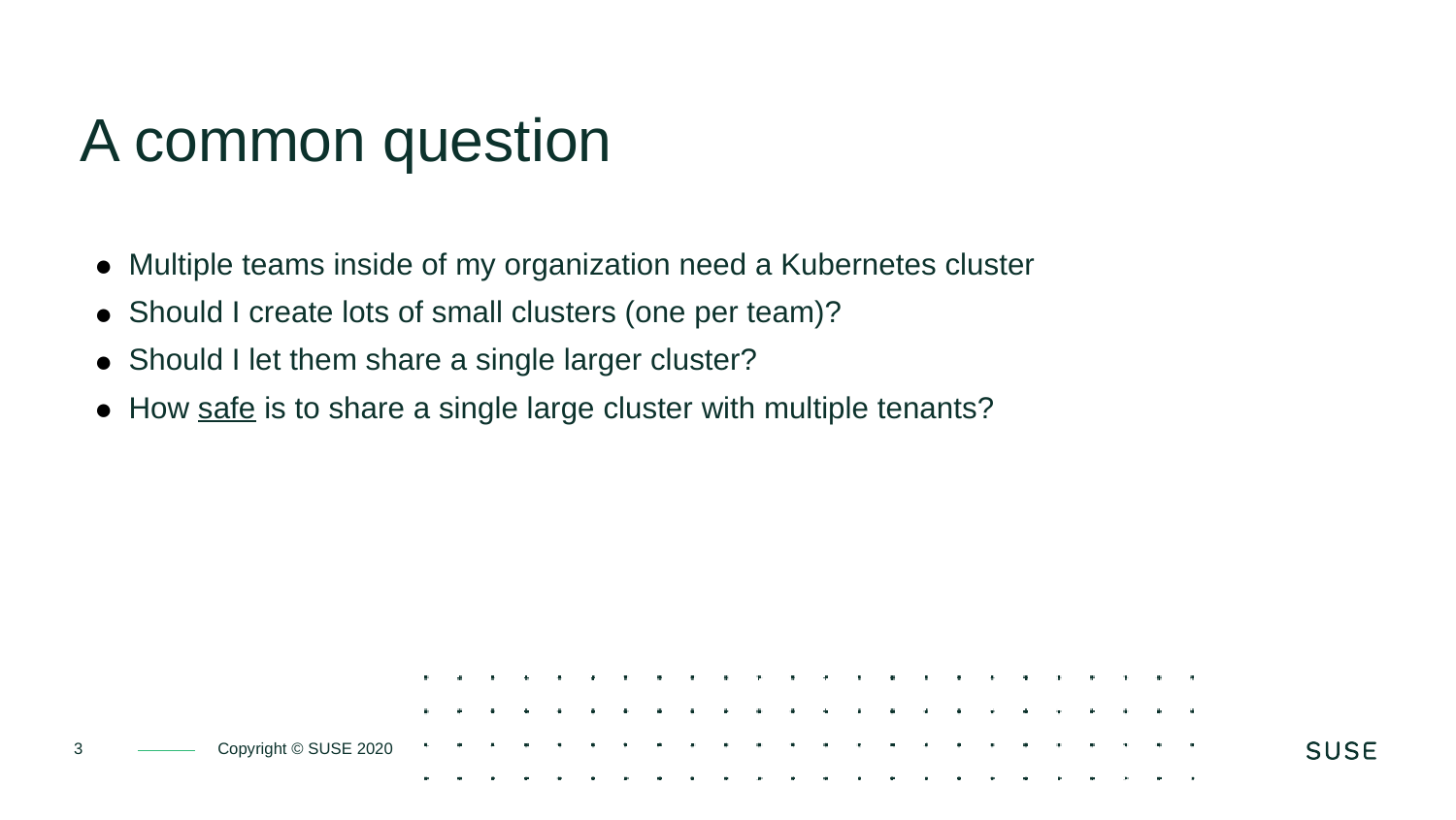

A common question
Multiple teams inside of my organization need a Kubernetes cluster
Should I create lots of small clusters (one per team)?
Should I let them share a single larger cluster?
How safe is to share a single large cluster with multiple tenants?